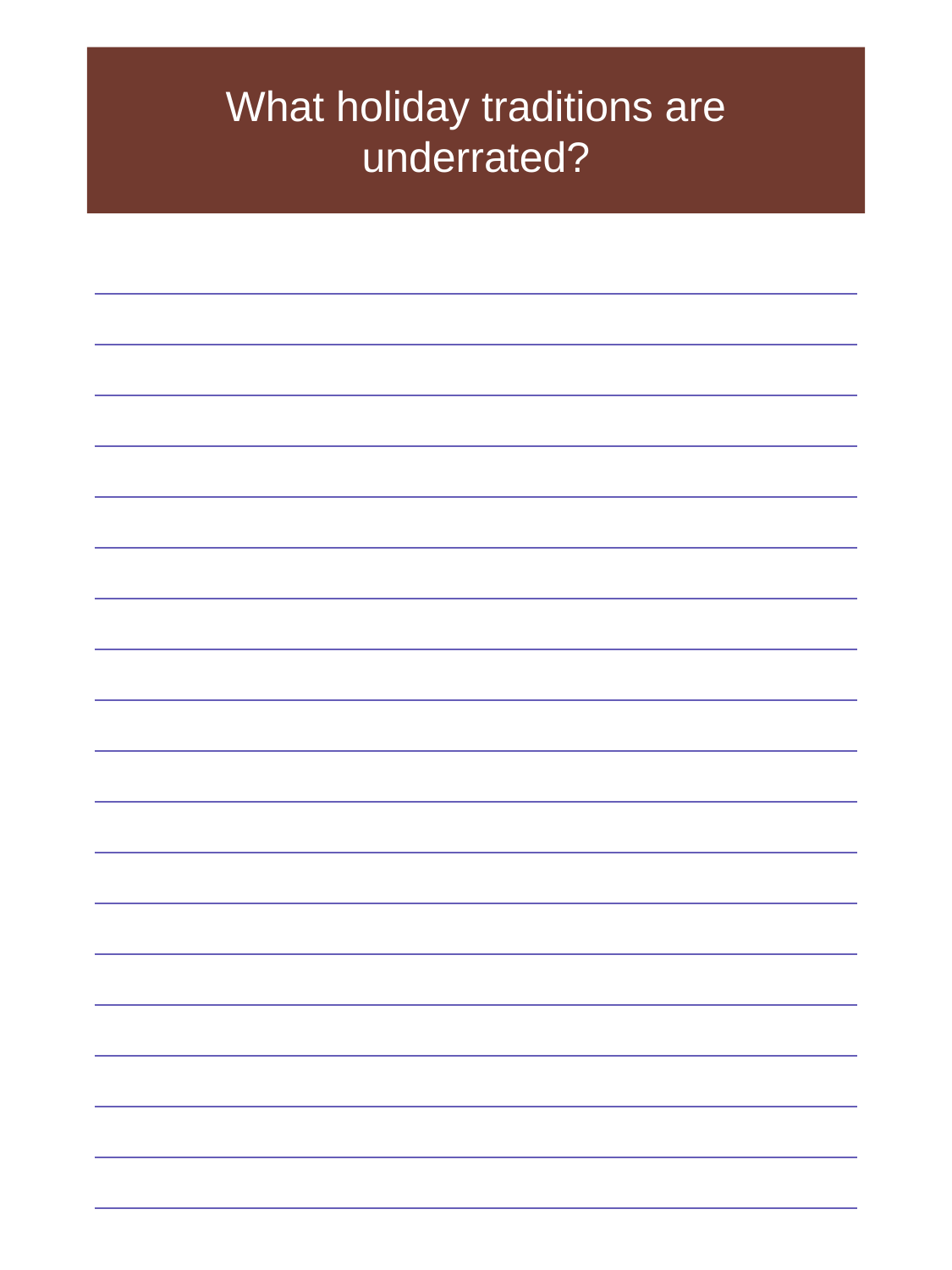

What holiday traditions are underrated?
|  |
| --- |
|  |
|  |
|  |
|  |
|  |
|  |
|  |
|  |
|  |
|  |
|  |
|  |
|  |
|  |
|  |
|  |
|  |